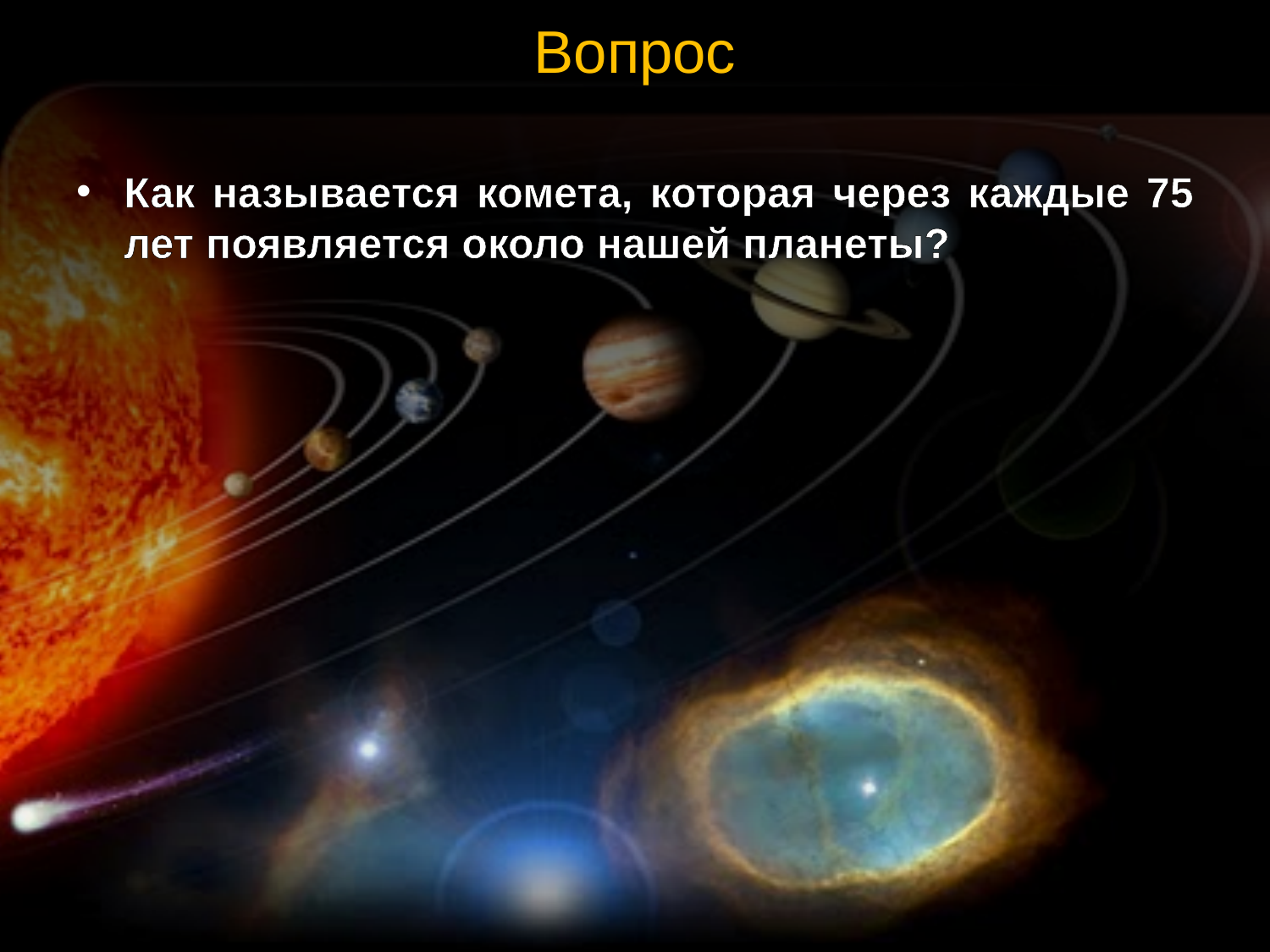

# Вопрос
Как называется комета, которая через каждые 75 лет появляется около нашей планеты?